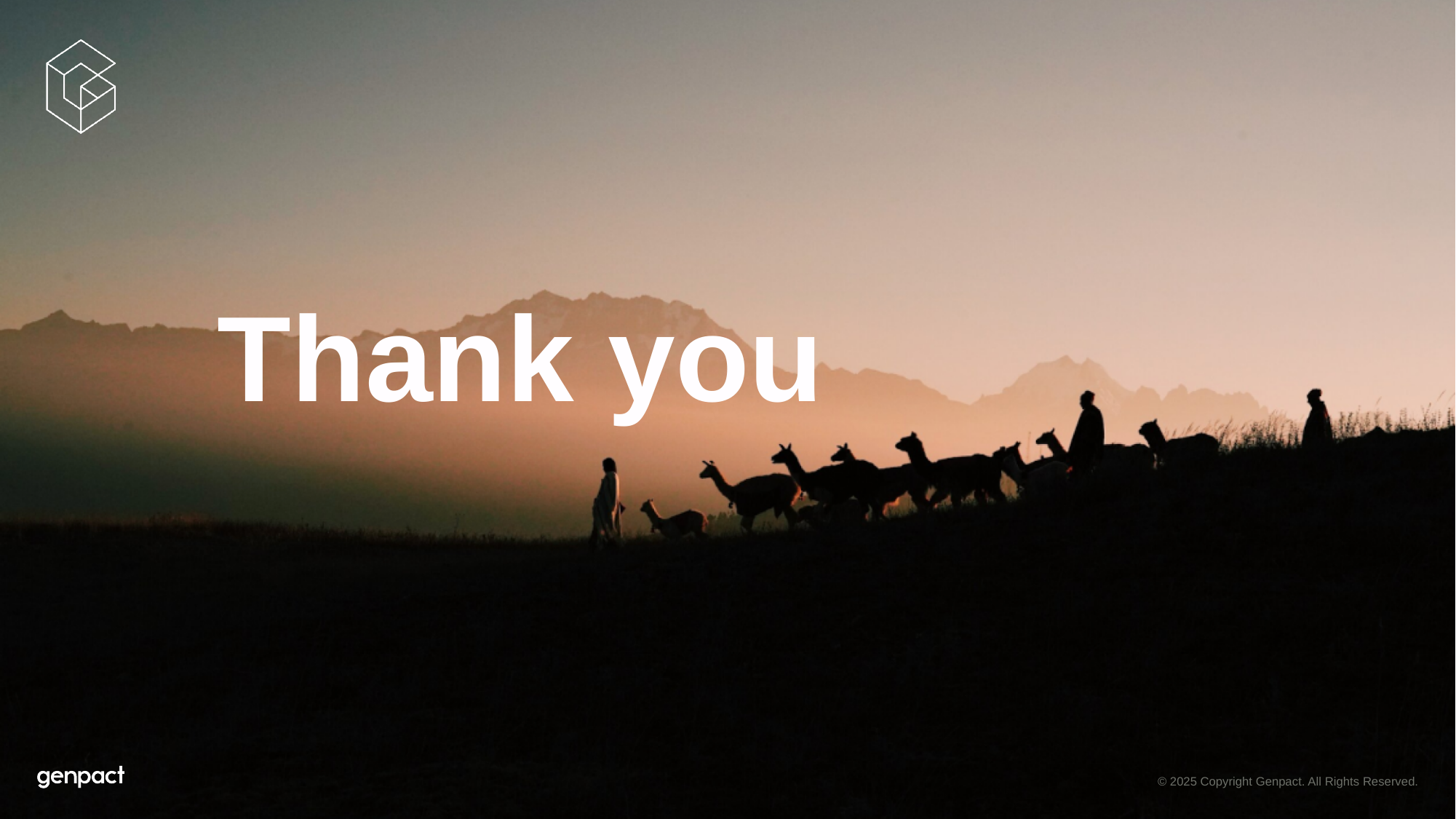

Thank you
© 2025 Copyright Genpact. All Rights Reserved.